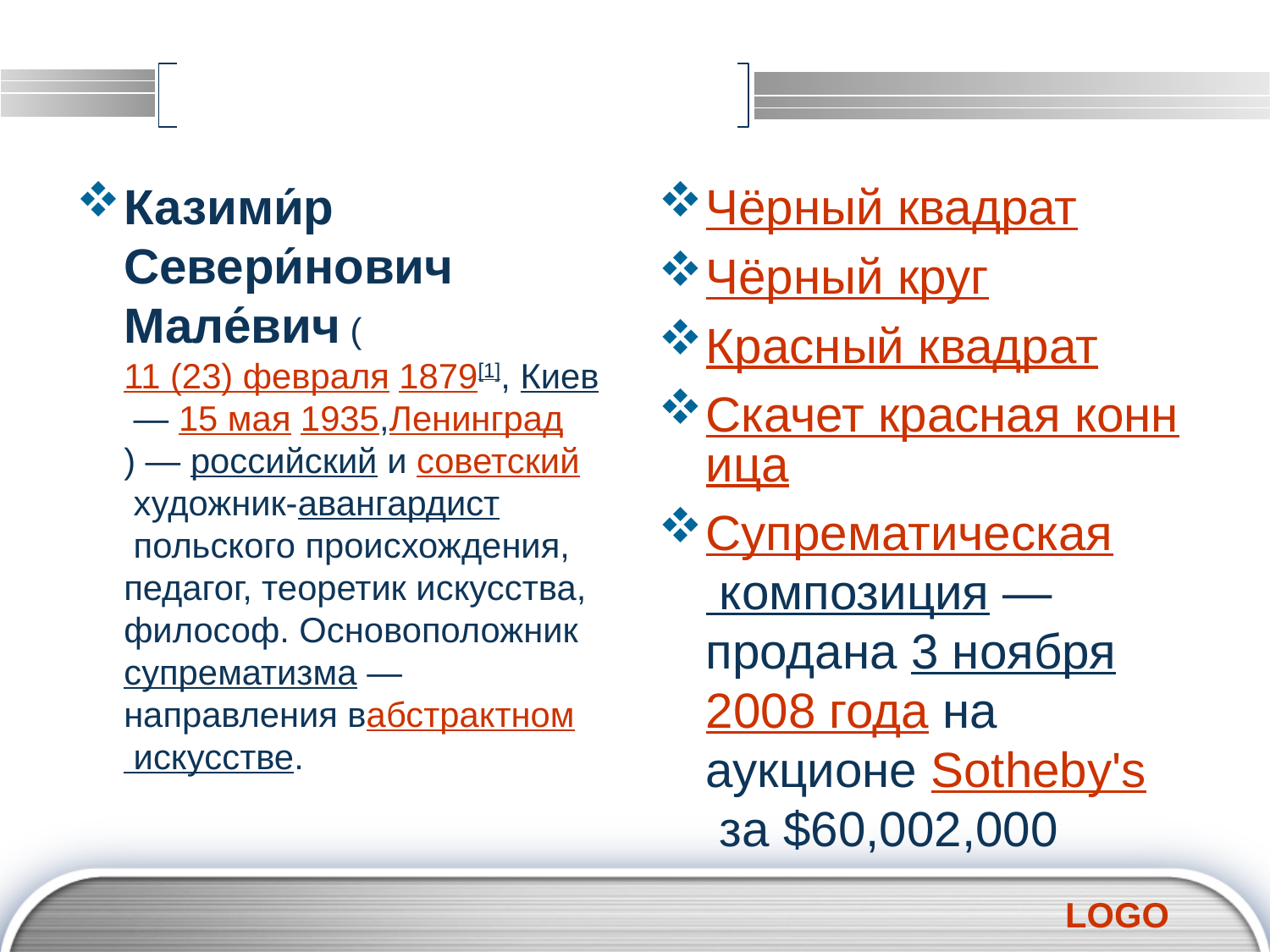

#
Казими́р Севери́нович Мале́вич (11 (23) февраля 1879[1], Киев — 15 мая 1935,Ленинград) — российский и советский художник-авангардист польского происхождения, педагог, теоретик искусства, философ. Основоположник супрематизма — направления вабстрактном искусстве.
Чёрный квадрат
Чёрный круг
Красный квадрат
Скачет красная конница
Супрематическая композиция — продана 3 ноября 2008 года на аукционе Sotheby's за $60,002,000